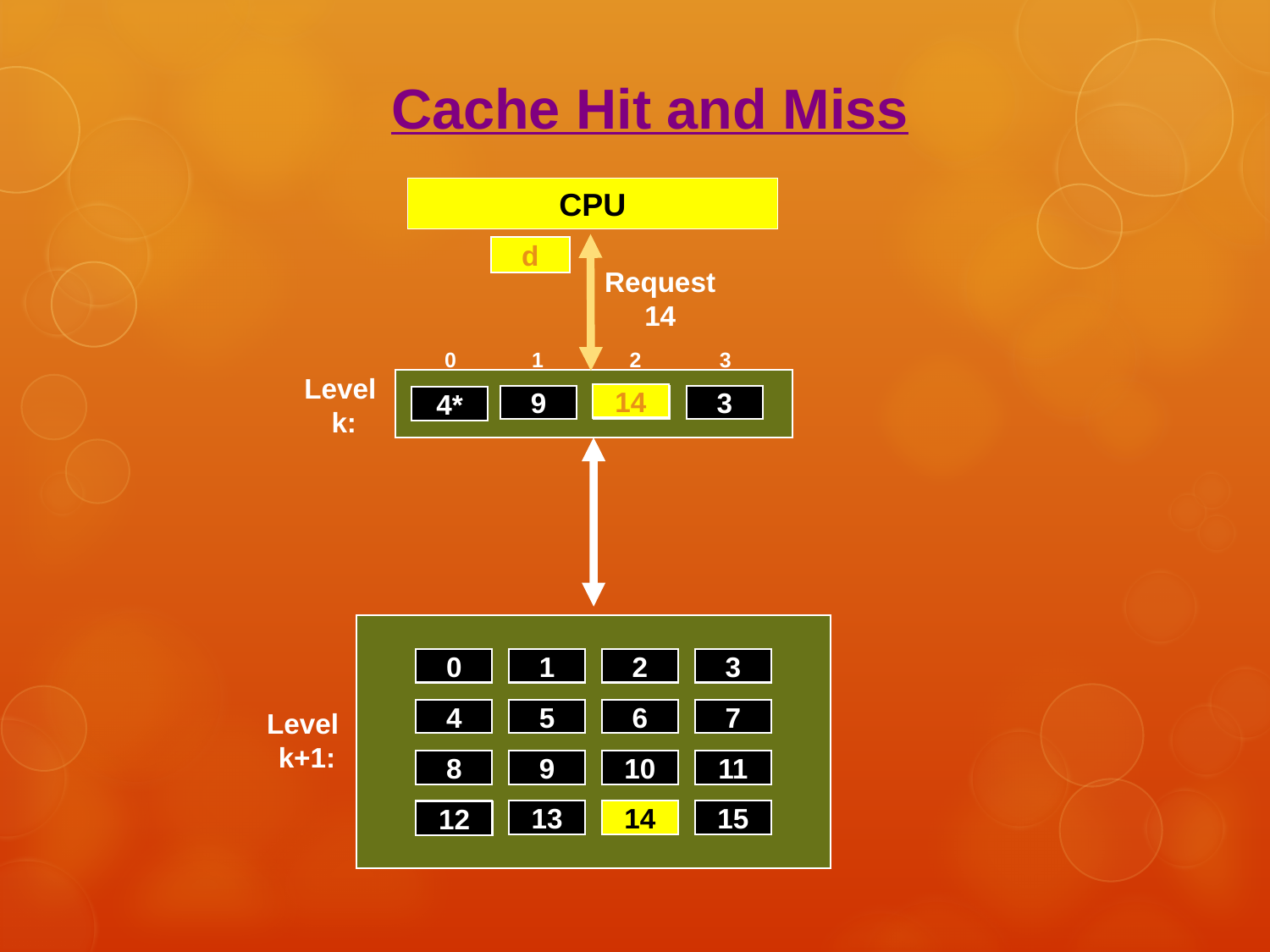

Cache Hit and Miss
CPU

d
Request
14
0
1
2
3
Level
 k:

14
9
14
3
4*

0
1
2
3
Level
k+1:
4
5
6
7
8
9
10
11
12
13
14
15
12